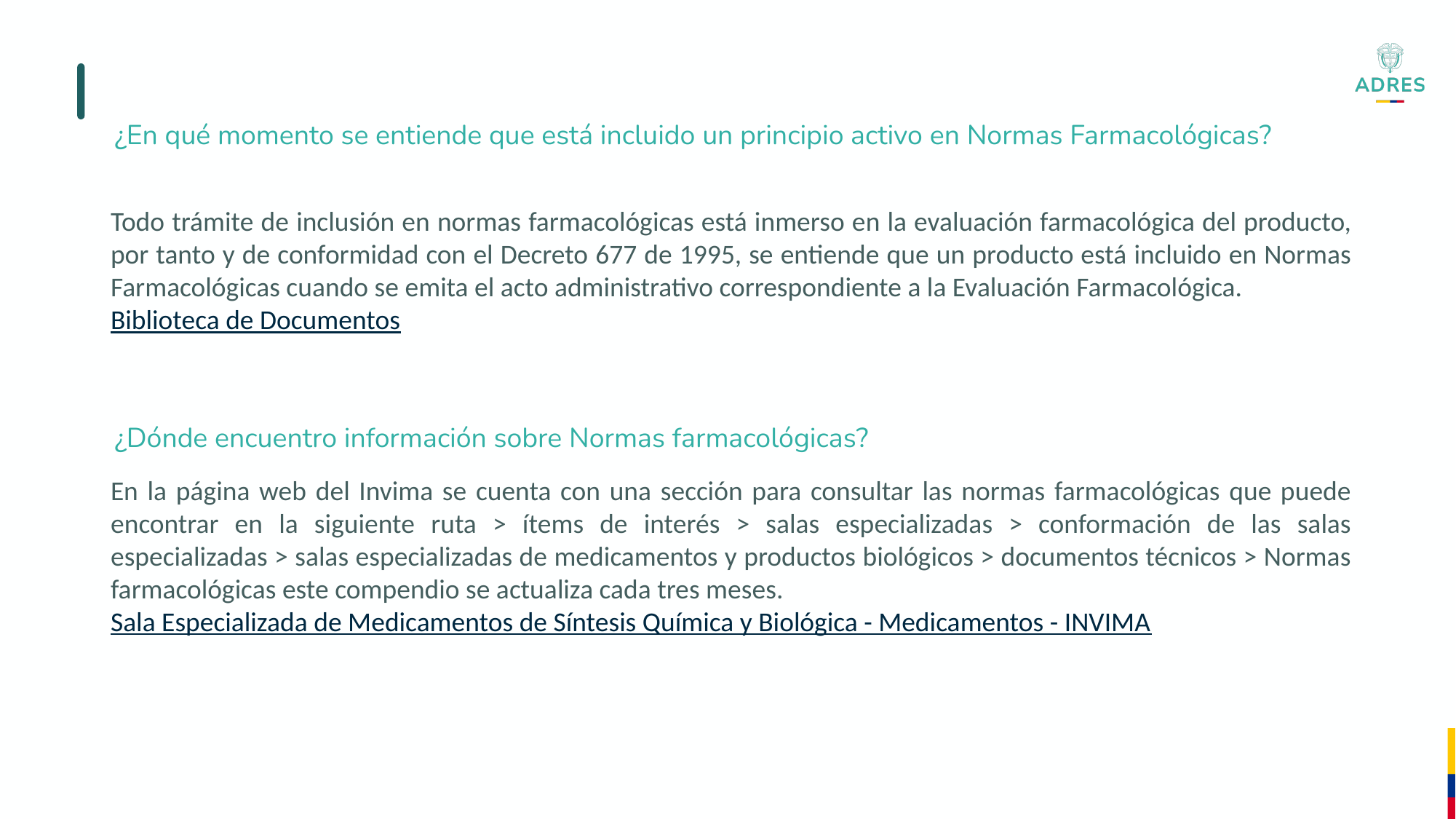

¿En qué momento se entiende que está incluido un principio activo en Normas Farmacológicas?
Todo trámite de inclusión en normas farmacológicas está inmerso en la evaluación farmacológica del producto, por tanto y de conformidad con el Decreto 677 de 1995, se entiende que un producto está incluido en Normas Farmacológicas cuando se emita el acto administrativo correspondiente a la Evaluación Farmacológica.
Biblioteca de Documentos
¿Dónde encuentro información sobre Normas farmacológicas?
En la página web del Invima se cuenta con una sección para consultar las normas farmacológicas que puede encontrar en la siguiente ruta > ítems de interés > salas especializadas > conformación de las salas especializadas > salas especializadas de medicamentos y productos biológicos > documentos técnicos > Normas farmacológicas este compendio se actualiza cada tres meses.
Sala Especializada de Medicamentos de Síntesis Química y Biológica - Medicamentos - INVIMA